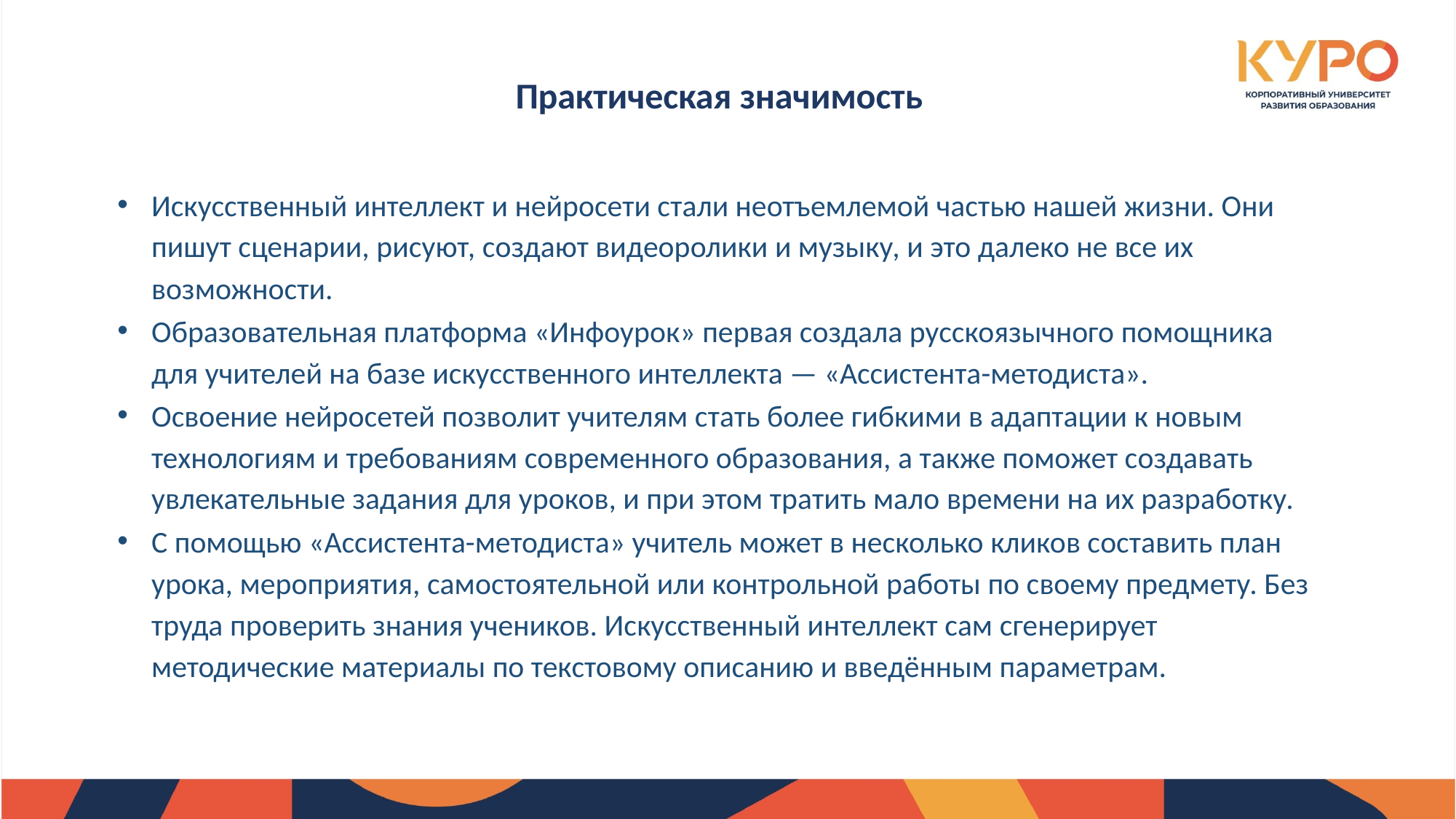

# Практическая значимость
Искусственный интеллект и нейросети стали неотъемлемой частью нашей жизни. Они пишут сценарии, рисуют, создают видеоролики и музыку, и это далеко не все их возможности.
Образовательная платформа «Инфоурок» первая создала русскоязычного помощника для учителей на базе искусственного интеллекта — «Ассистента-методиста».
Освоение нейросетей позволит учителям стать более гибкими в адаптации к новым технологиям и требованиям современного образования, а также поможет создавать увлекательные задания для уроков, и при этом тратить мало времени на их разработку.
С помощью «Ассистента-методиста» учитель может в несколько кликов составить план урока, мероприятия, самостоятельной или контрольной работы по своему предмету. Без труда проверить знания учеников. Искусственный интеллект сам сгенерирует методические материалы по текстовому описанию и введённым параметрам.